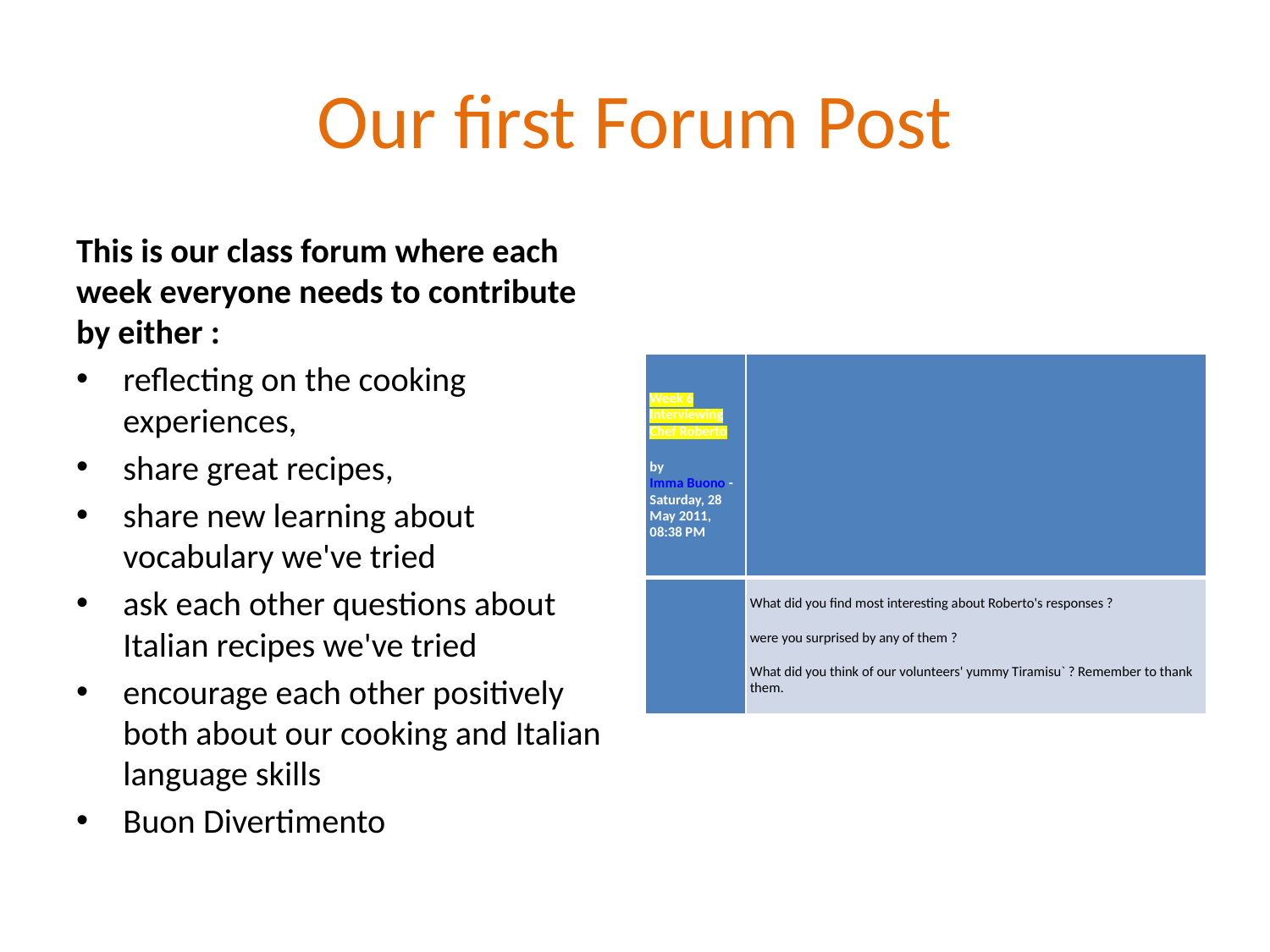

# Our first Forum Post
This is our class forum where each week everyone needs to contribute by either :
reflecting on the cooking experiences,
share great recipes,
share new learning about vocabulary we've tried
ask each other questions about Italian recipes we've tried
encourage each other positively both about our cooking and Italian language skills
Buon Divertimento

| Week 6 Interviewing Chef Roberto by Imma Buono - Saturday, 28 May 2011, 08:38 PM |  |
| --- | --- |
|  | What did you find most interesting about Roberto's responses ? were you surprised by any of them ? What did you think of our volunteers' yummy Tiramisu` ? Remember to thank them. |